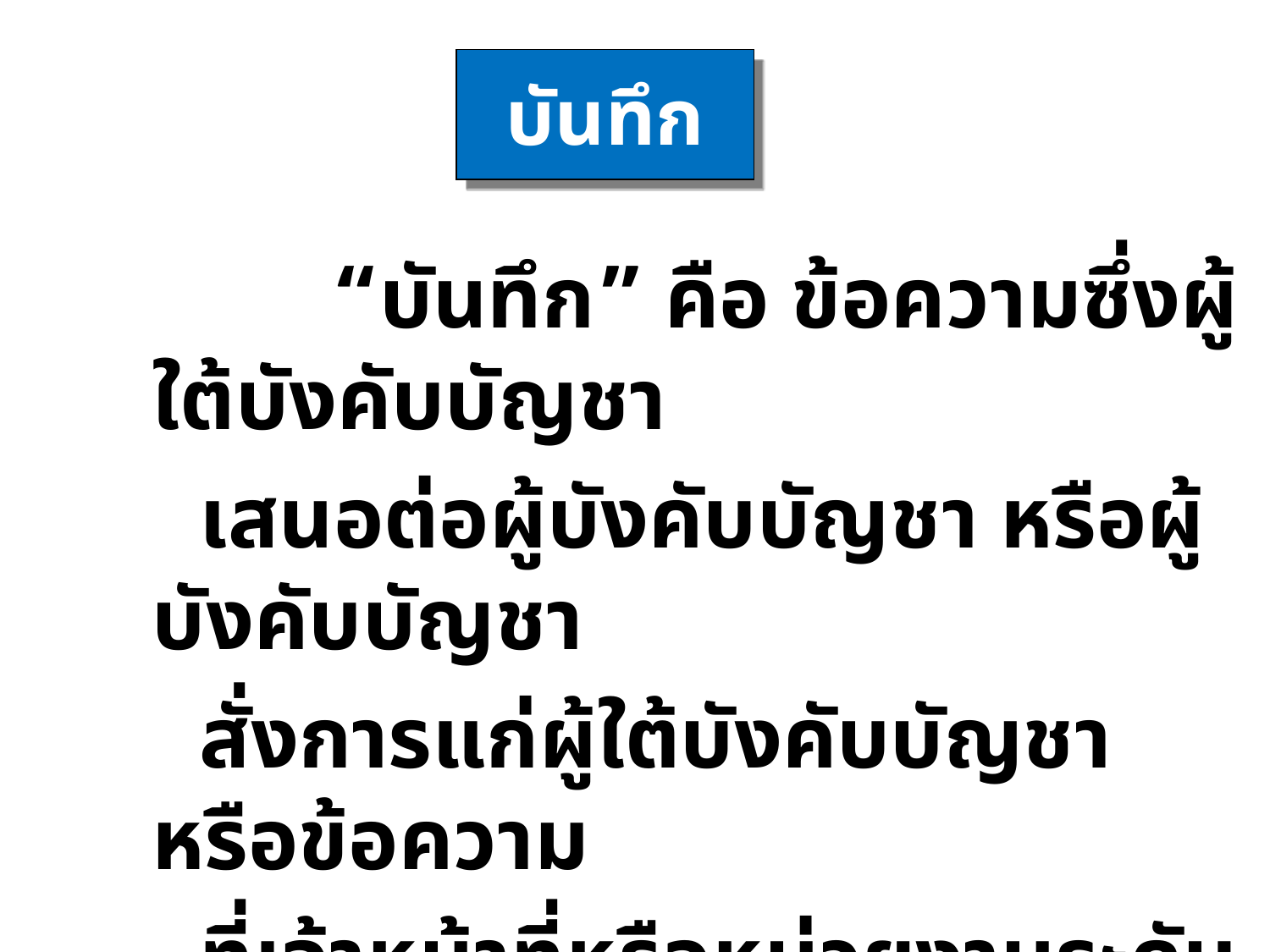

# บันทึก

            “บันทึก” คือ ข้อความซึ่งผู้ใต้บังคับบัญชา
      เสนอต่อผู้บังคับบัญชา หรือผู้บังคับบัญชา
      สั่งการแก่ผู้ใต้บังคับบัญชา หรือข้อความ
      ที่เจ้าหน้าที่หรือหน่วยงานระดับต่ำกว่ากรม
      ติดต่อกันในการปฏิบัติราชการ